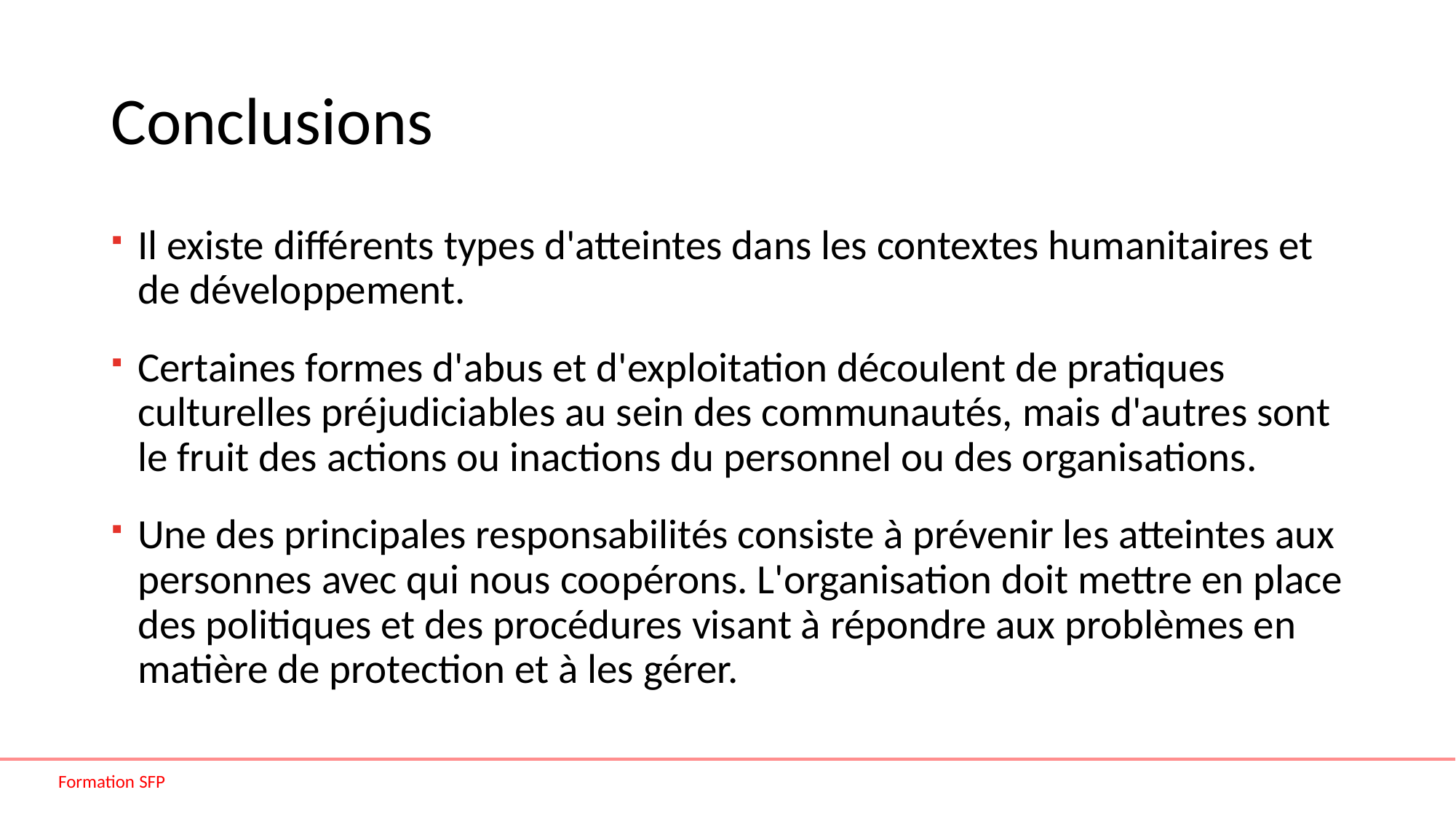

# Conclusions
Il existe différents types d'atteintes dans les contextes humanitaires et de développement.
Certaines formes d'abus et d'exploitation découlent de pratiques culturelles préjudiciables au sein des communautés, mais d'autres sont le fruit des actions ou inactions du personnel ou des organisations.
Une des principales responsabilités consiste à prévenir les atteintes aux personnes avec qui nous coopérons. L'organisation doit mettre en place des politiques et des procédures visant à répondre aux problèmes en matière de protection et à les gérer.

Formation SFP